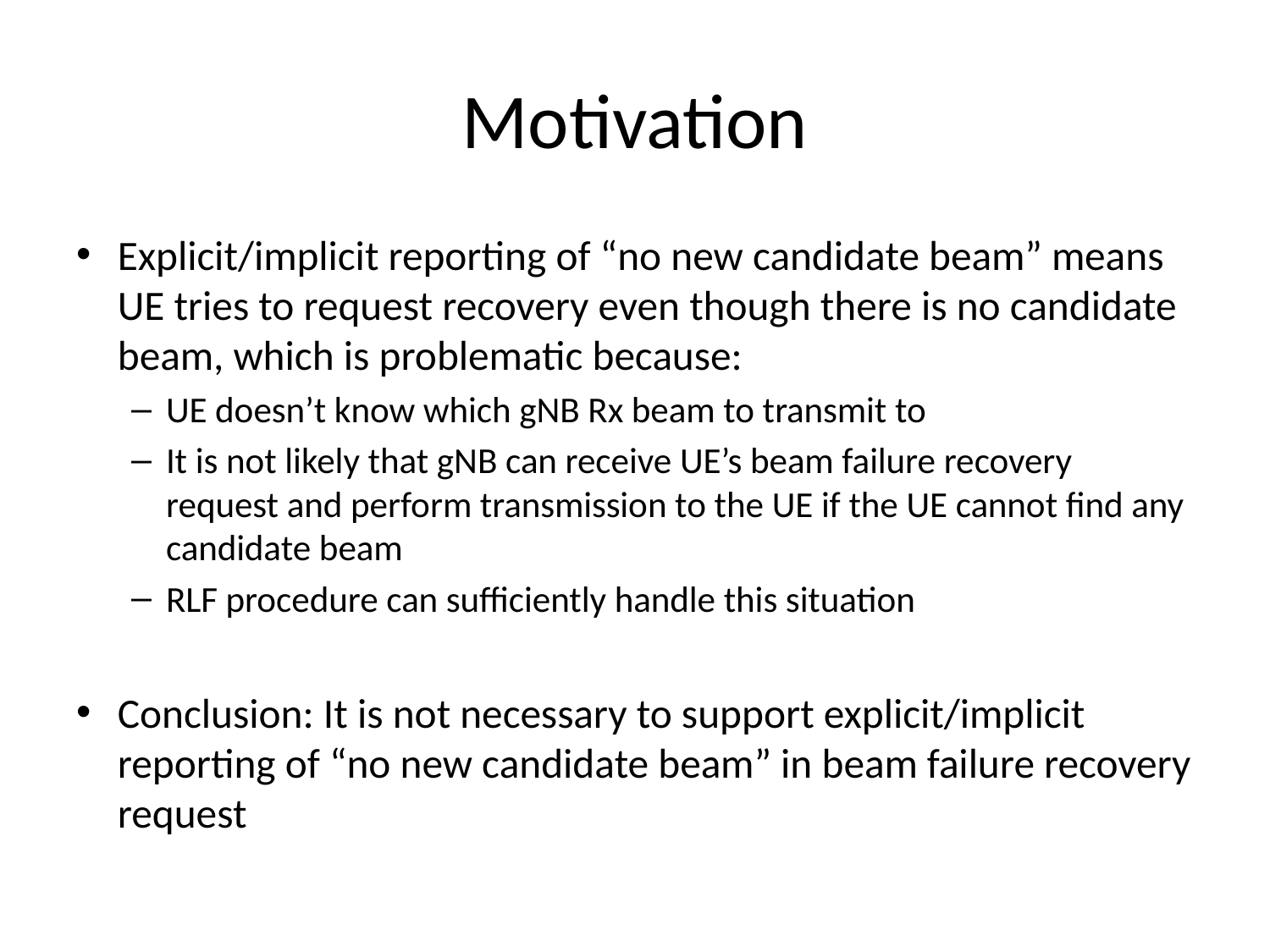

# Motivation
Explicit/implicit reporting of “no new candidate beam” means UE tries to request recovery even though there is no candidate beam, which is problematic because:
UE doesn’t know which gNB Rx beam to transmit to
It is not likely that gNB can receive UE’s beam failure recovery request and perform transmission to the UE if the UE cannot find any candidate beam
RLF procedure can sufficiently handle this situation

Conclusion: It is not necessary to support explicit/implicit reporting of “no new candidate beam” in beam failure recovery request